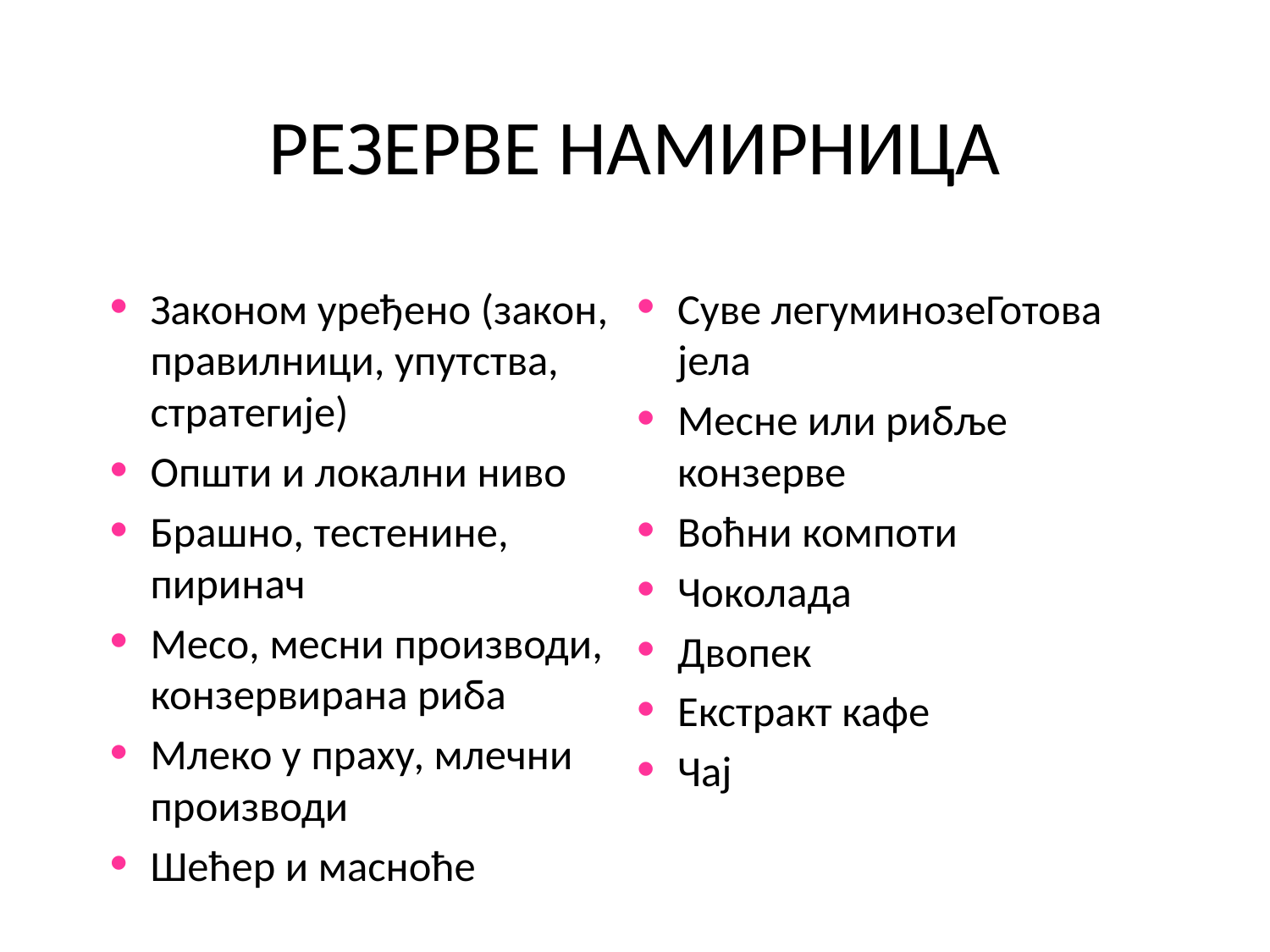

# РЕЗЕРВЕ НАМИРНИЦА
Законом уређено (закон, правилници, упутства, стратегије)
Општи и локални ниво
Брашно, тестенине, пиринач
Месо, месни производи, конзервирана риба
Млеко у праху, млечни производи
Шећер и масноће
Суве легуминозеГотова јела
Месне или рибље конзерве
Воћни компоти
Чоколада
Двопек
Екстракт кафе
Чај